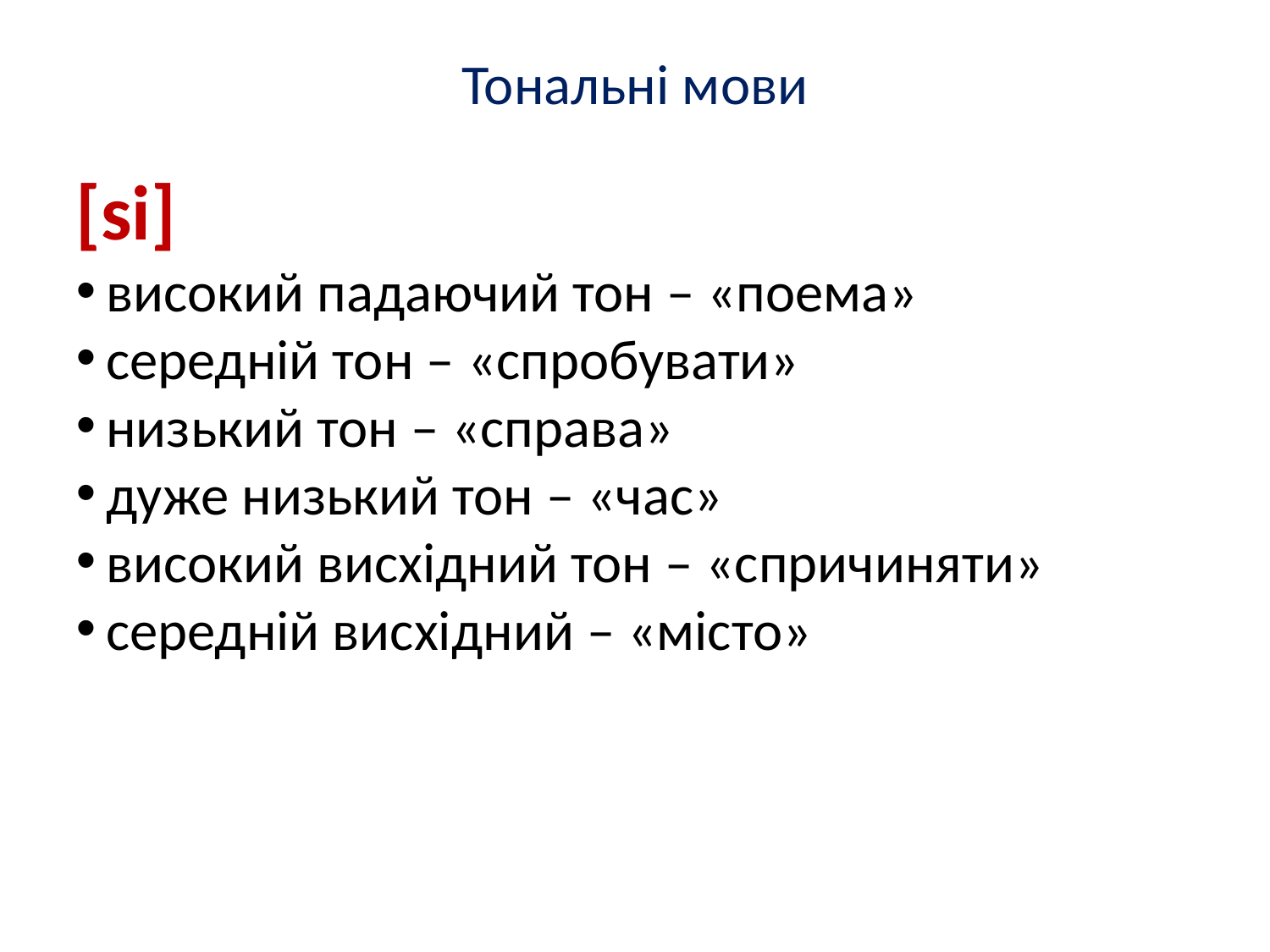

Тональні мови
[si]
високий падаючий тон – «поема»
середній тон – «спробувати»
низький тон – «справа»
дуже низький тон – «час»
високий висхідний тон – «спричиняти»
середній висхідний – «місто»